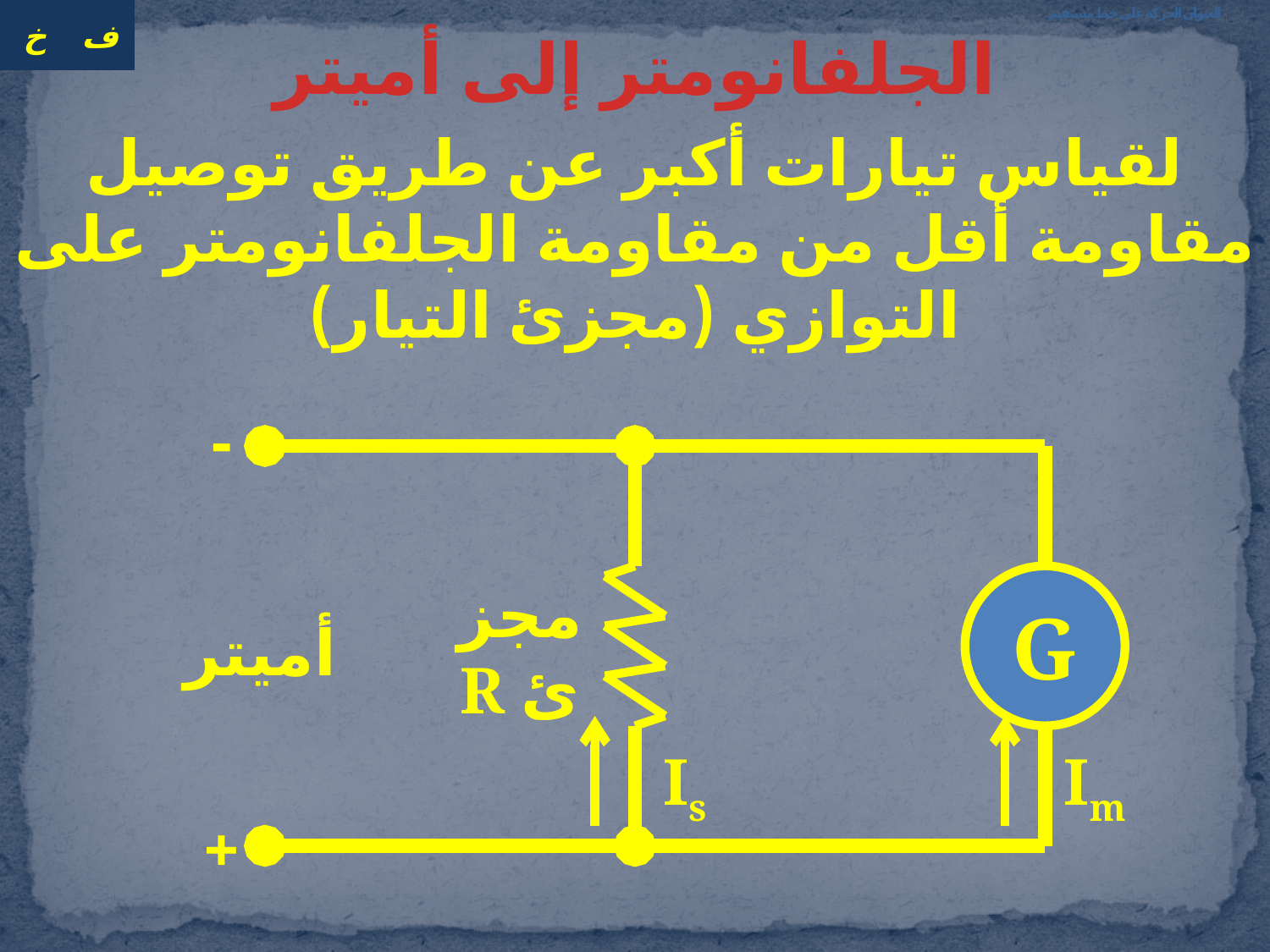

# العنوان الحركة على خط مستقيم
الجلفانومتر إلى أميتر
لقياس تيارات أكبر عن طريق توصيل مقاومة أقل من مقاومة الجلفانومتر على التوازي (مجزئ التيار)
-
G
+
أميتر
مجزئ R
Is
Im